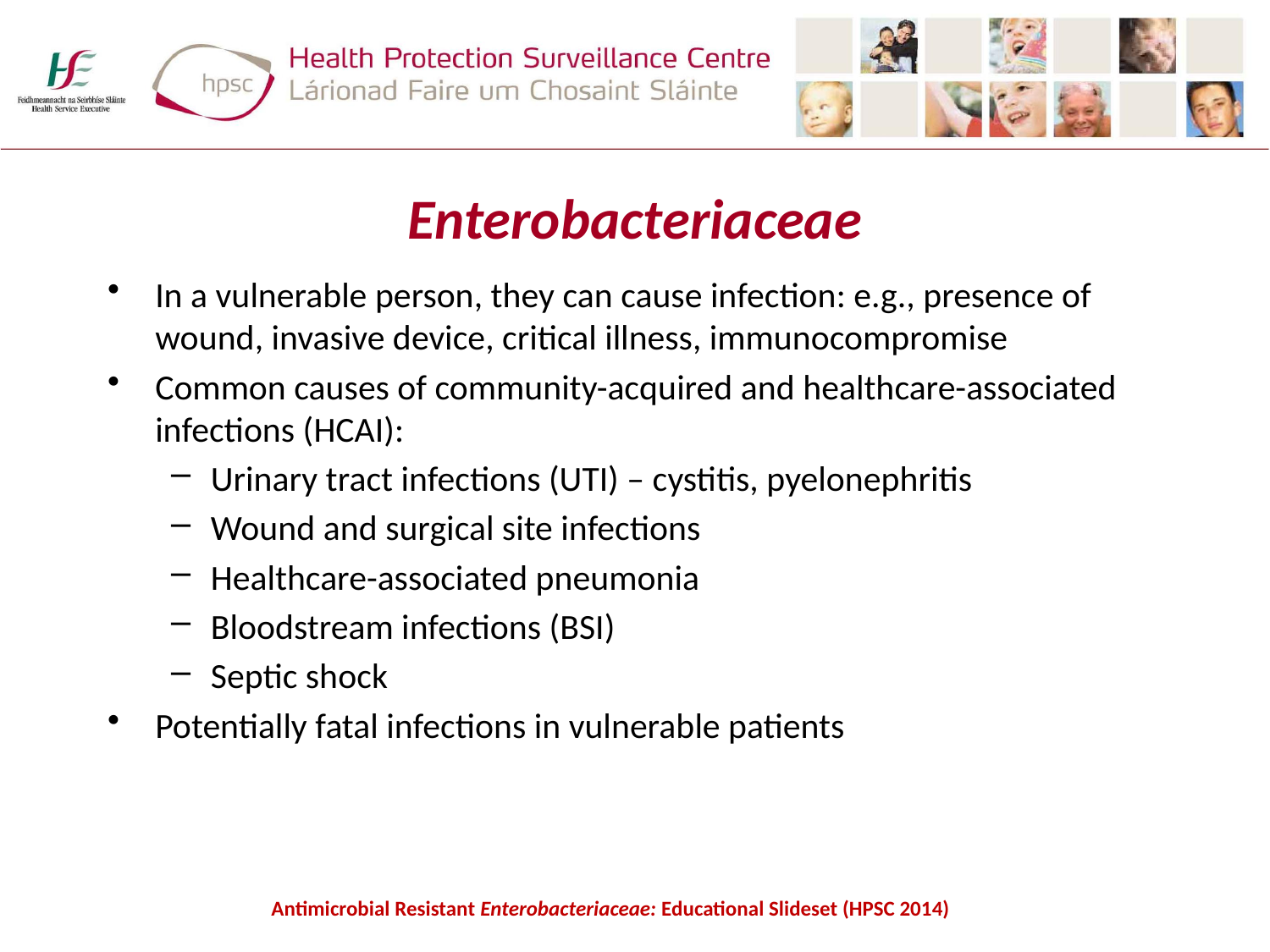

# Enterobacteriaceae
In a vulnerable person, they can cause infection: e.g., presence of wound, invasive device, critical illness, immunocompromise
Common causes of community-acquired and healthcare-associated infections (HCAI):
Urinary tract infections (UTI) – cystitis, pyelonephritis
Wound and surgical site infections
Healthcare-associated pneumonia
Bloodstream infections (BSI)
Septic shock
Potentially fatal infections in vulnerable patients

Antimicrobial Resistant Enterobacteriaceae: Educational Slideset (HPSC 2014)